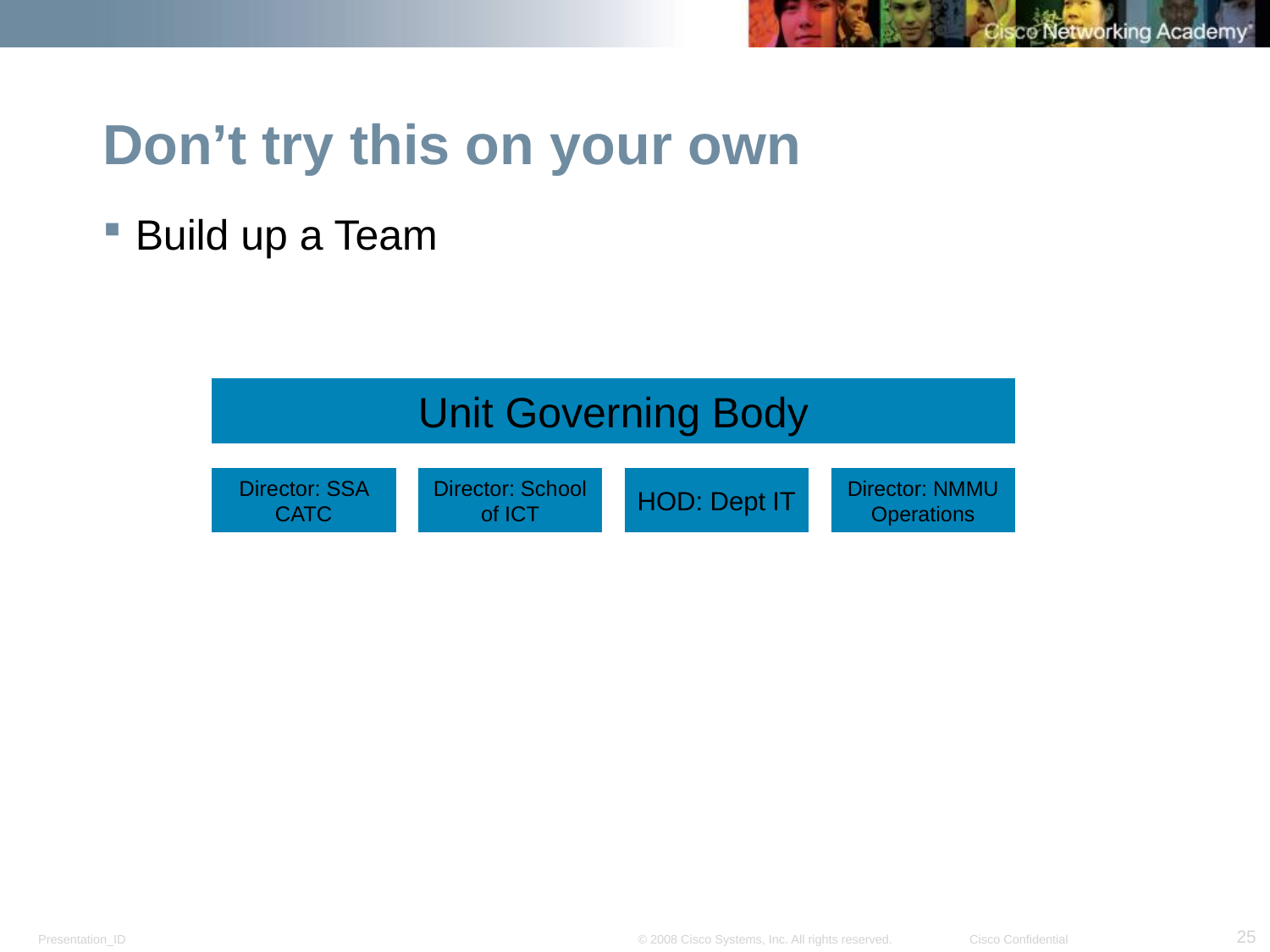

# Don’t try this on your own
Build up a Team

Unit Governing Body
Director: School of ICT
HOD: Dept IT
Director: SSA CATC
Director: NMMU Operations